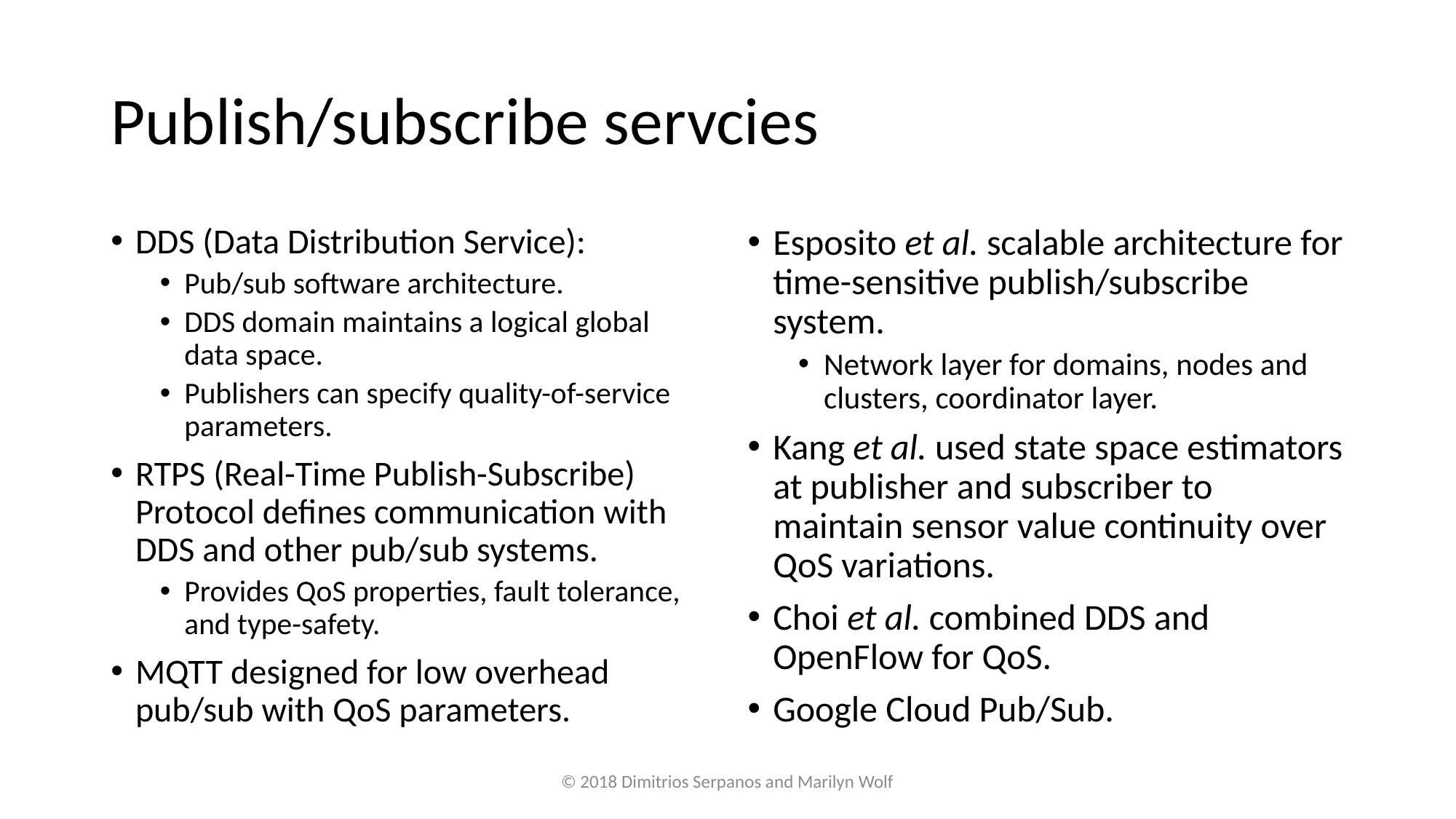

# Publish/subscribe servcies
DDS (Data Distribution Service):
Pub/sub software architecture.
DDS domain maintains a logical global data space.
Publishers can specify quality-of-service parameters.
RTPS (Real-Time Publish-Subscribe) Protocol defines communication with DDS and other pub/sub systems.
Provides QoS properties, fault tolerance, and type-safety.
MQTT designed for low overhead pub/sub with QoS parameters.
Esposito et al. scalable architecture for time-sensitive publish/subscribe system.
Network layer for domains, nodes and clusters, coordinator layer.
Kang et al. used state space estimators at publisher and subscriber to maintain sensor value continuity over QoS variations.
Choi et al. combined DDS and OpenFlow for QoS.
Google Cloud Pub/Sub.

© 2018 Dimitrios Serpanos and Marilyn Wolf